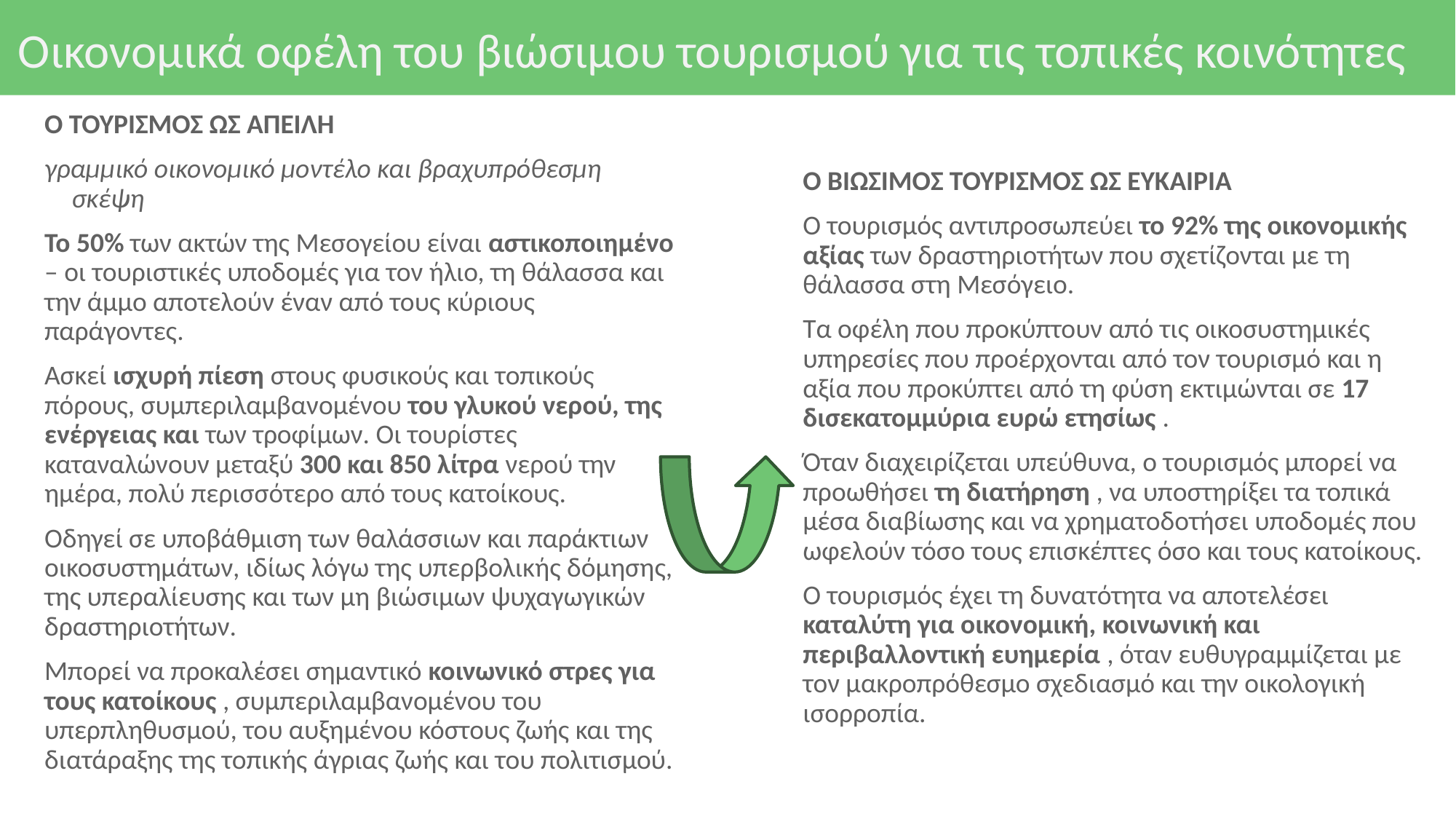

# Οικονομικά οφέλη του βιώσιμου τουρισμού για τις τοπικές κοινότητες
Ο ΤΟΥΡΙΣΜΟΣ ΩΣ ΑΠΕΙΛΗ
γραμμικό οικονομικό μοντέλο και βραχυπρόθεσμη σκέψη
Το 50% των ακτών της Μεσογείου είναι αστικοποιημένο – οι τουριστικές υποδομές για τον ήλιο, τη θάλασσα και την άμμο αποτελούν έναν από τους κύριους παράγοντες.
Ασκεί ισχυρή πίεση στους φυσικούς και τοπικούς πόρους, συμπεριλαμβανομένου του γλυκού νερού, της ενέργειας και των τροφίμων. Οι τουρίστες καταναλώνουν μεταξύ 300 και 850 λίτρα νερού την ημέρα, πολύ περισσότερο από τους κατοίκους.
Οδηγεί σε υποβάθμιση των θαλάσσιων και παράκτιων οικοσυστημάτων, ιδίως λόγω της υπερβολικής δόμησης, της υπεραλίευσης και των μη βιώσιμων ψυχαγωγικών δραστηριοτήτων.
Μπορεί να προκαλέσει σημαντικό κοινωνικό στρες για τους κατοίκους , συμπεριλαμβανομένου του υπερπληθυσμού, του αυξημένου κόστους ζωής και της διατάραξης της τοπικής άγριας ζωής και του πολιτισμού.
Ο ΒΙΩΣΙΜΟΣ ΤΟΥΡΙΣΜΟΣ ΩΣ ΕΥΚΑΙΡΙΑ
Ο τουρισμός αντιπροσωπεύει το 92% της οικονομικής αξίας των δραστηριοτήτων που σχετίζονται με τη θάλασσα στη Μεσόγειο.
Τα οφέλη που προκύπτουν από τις οικοσυστημικές υπηρεσίες που προέρχονται από τον τουρισμό και η αξία που προκύπτει από τη φύση εκτιμώνται σε 17 δισεκατομμύρια ευρώ ετησίως .
Όταν διαχειρίζεται υπεύθυνα, ο τουρισμός μπορεί να προωθήσει τη διατήρηση , να υποστηρίξει τα τοπικά μέσα διαβίωσης και να χρηματοδοτήσει υποδομές που ωφελούν τόσο τους επισκέπτες όσο και τους κατοίκους.
Ο τουρισμός έχει τη δυνατότητα να αποτελέσει καταλύτη για οικονομική, κοινωνική και περιβαλλοντική ευημερία , όταν ευθυγραμμίζεται με τον μακροπρόθεσμο σχεδιασμό και την οικολογική ισορροπία.